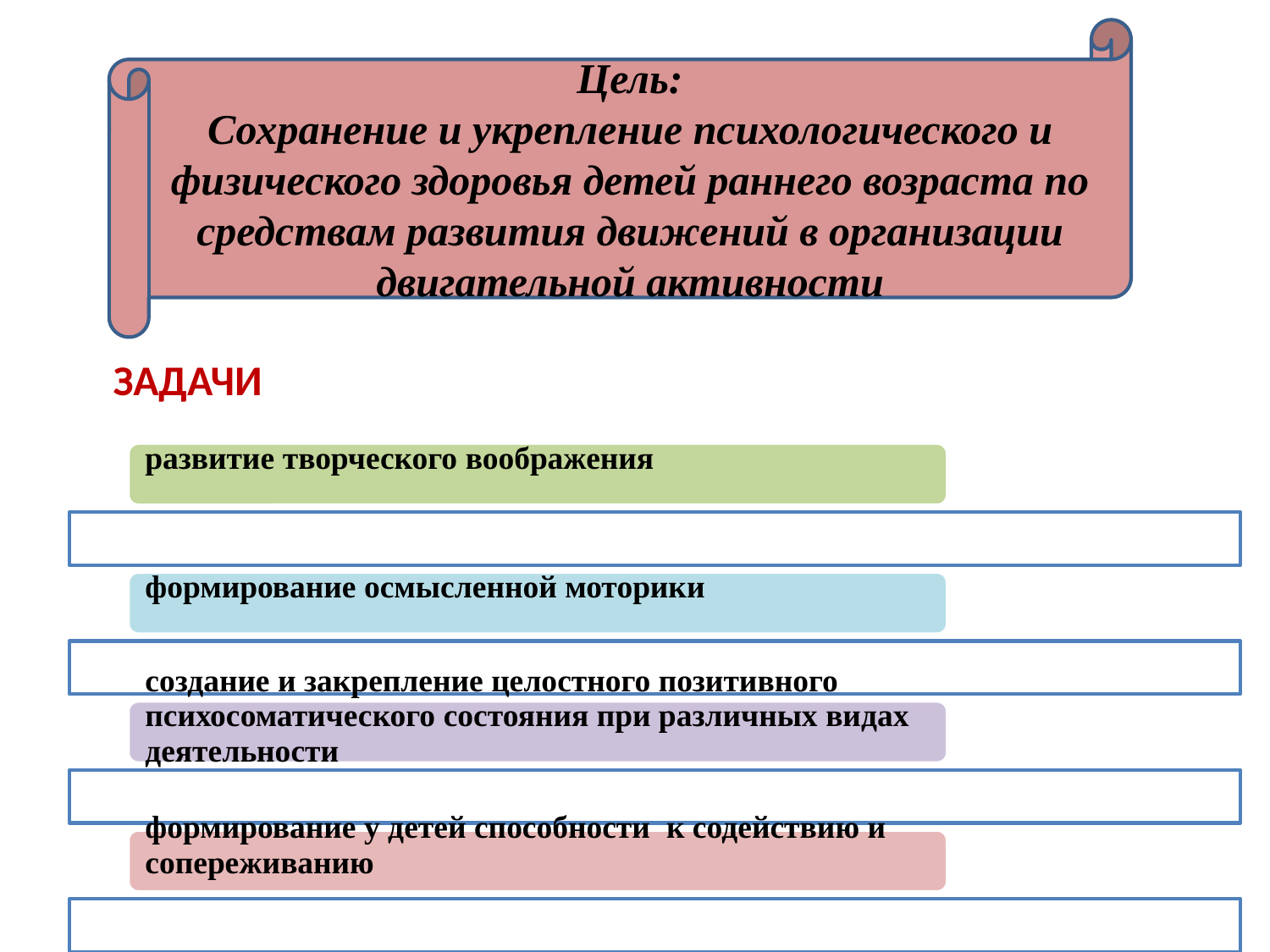

Цель:
Сохранение и укрепление психологического и физического здоровья детей раннего возраста по средствам развития движений в организации двигательной активности

# Задачи
развитие творческого воображения
создание и закрепление целостного позитивного психосоматического состояния при различных видах деятельности
формирование осмысленной моторики
формирование у детей способности  к содействию и сопереживанию